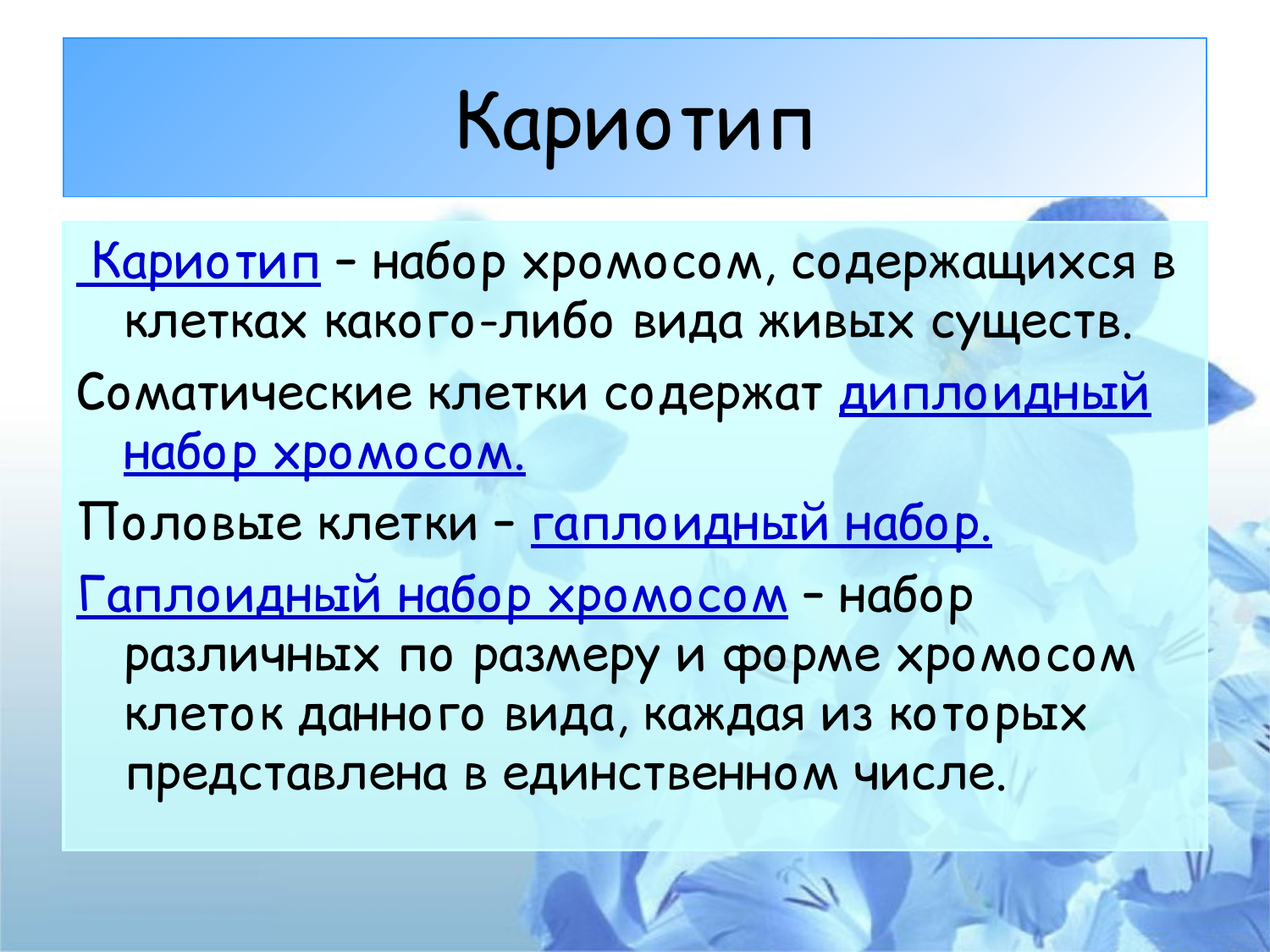

Кариотип
 Кариотип – набор хромосом, содержащихся в клетках какого-либо вида живых существ.
Соматические клетки содержат диплоидный набор хромосом.
Половые клетки – гаплоидный набор.
Гаплоидный набор хромосом – набор различных по размеру и форме хромосом клеток данного вида, каждая из которых представлена в единственном числе.